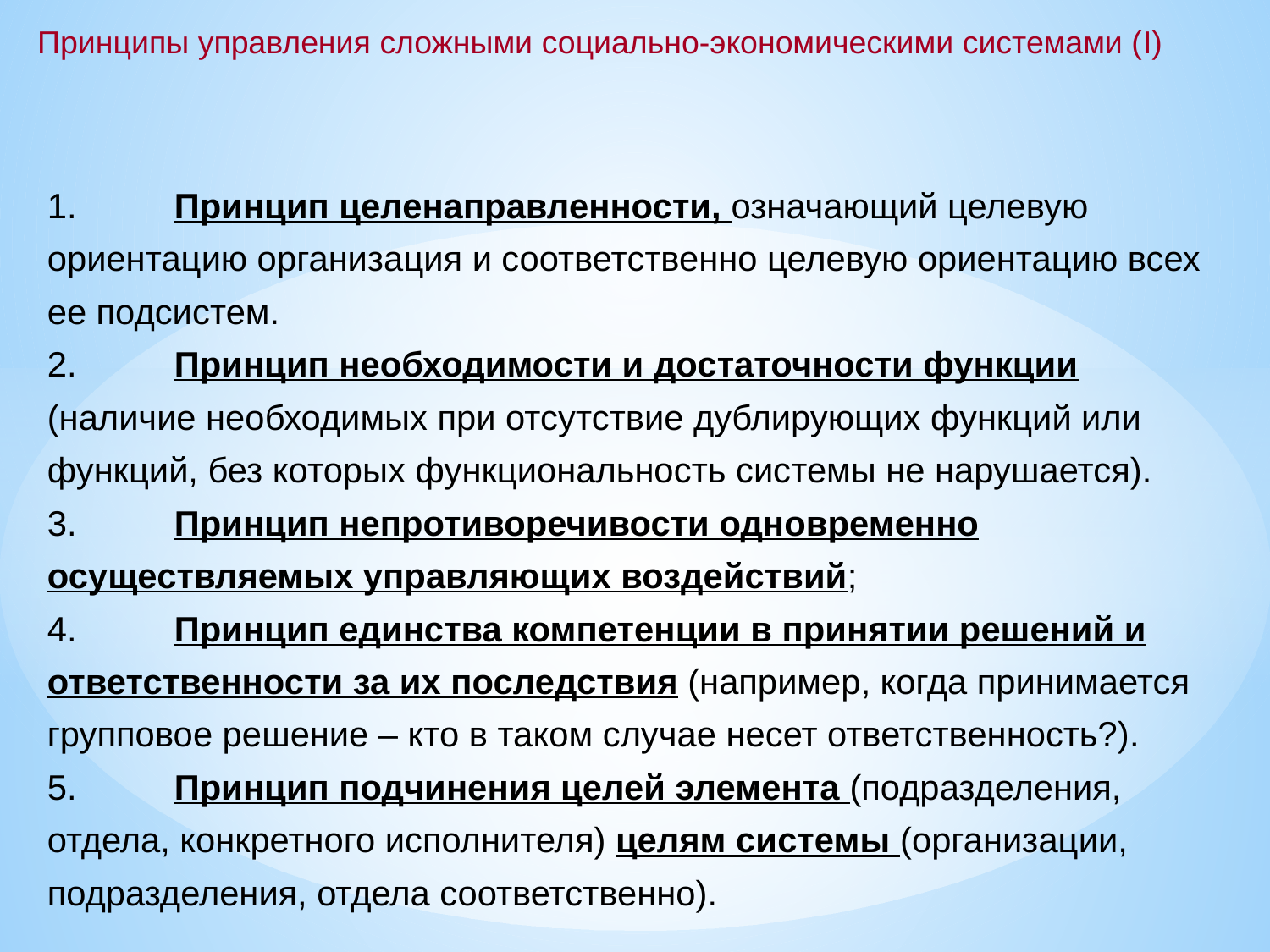

Принципы управления сложными социально-экономическими системами (I)
1.	Принцип целенаправленности, означающий целевую ориентацию организация и соответственно целевую ориентацию всех ее подсистем.
2.	Принцип необходимости и достаточности функции (наличие необходимых при отсутствие дублирующих функций или функций, без которых функциональность системы не нарушается).
3.	Принцип непротиворечивости одновременно осуществляемых управляющих воздействий;
4.	Принцип единства компетенции в принятии решений и ответственности за их последствия (например, когда принимается групповое решение – кто в таком случае несет ответственность?).
5.	Принцип подчинения целей элемента (подразделения, отдела, конкретного исполнителя) целям системы (организации, подразделения, отдела соответственно).